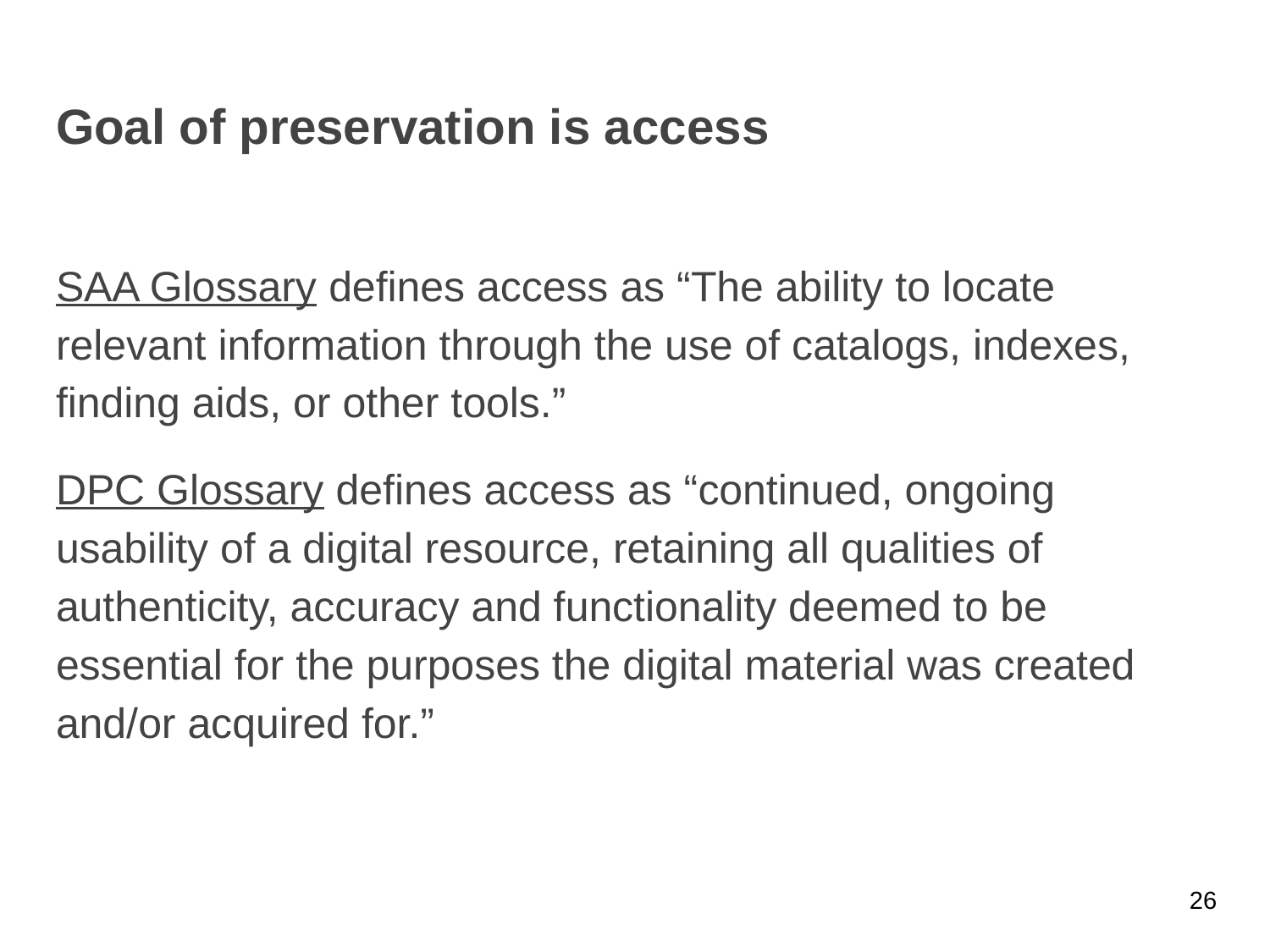

# Goal of preservation is access
SAA Glossary defines access as “The ability to locate relevant information through the use of catalogs, indexes, finding aids, or other tools.”
DPC Glossary defines access as “continued, ongoing usability of a digital resource, retaining all qualities of authenticity, accuracy and functionality deemed to be essential for the purposes the digital material was created and/or acquired for.”

26